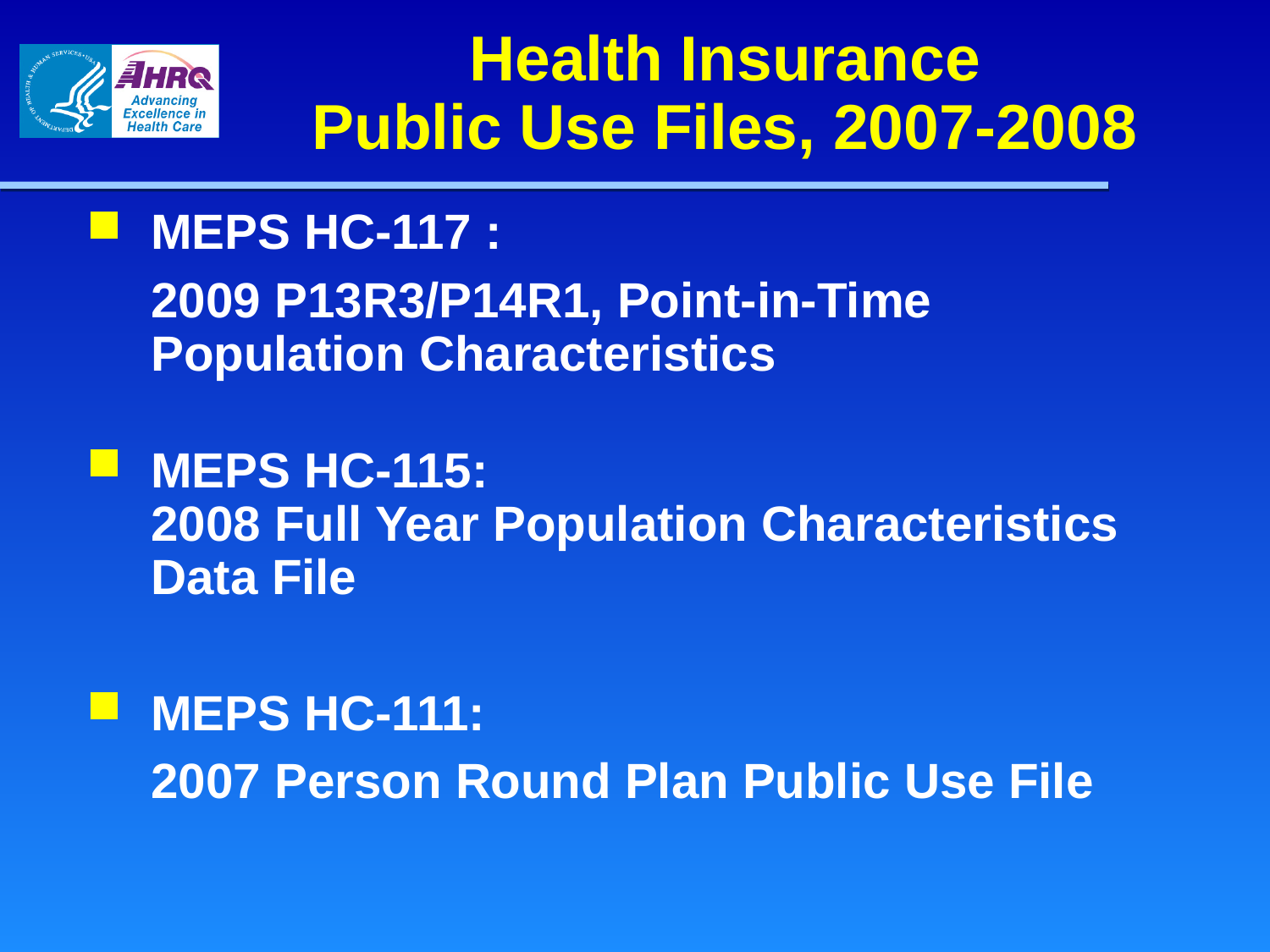

Health Insurance
Public Use Files, 2007-2008
MEPS HC-117 :
	2009 P13R3/P14R1, Point-in-Time Population Characteristics

MEPS HC-115:
2008 Full Year Population Characteristics Data File

MEPS HC-111:
	2007 Person Round Plan Public Use File